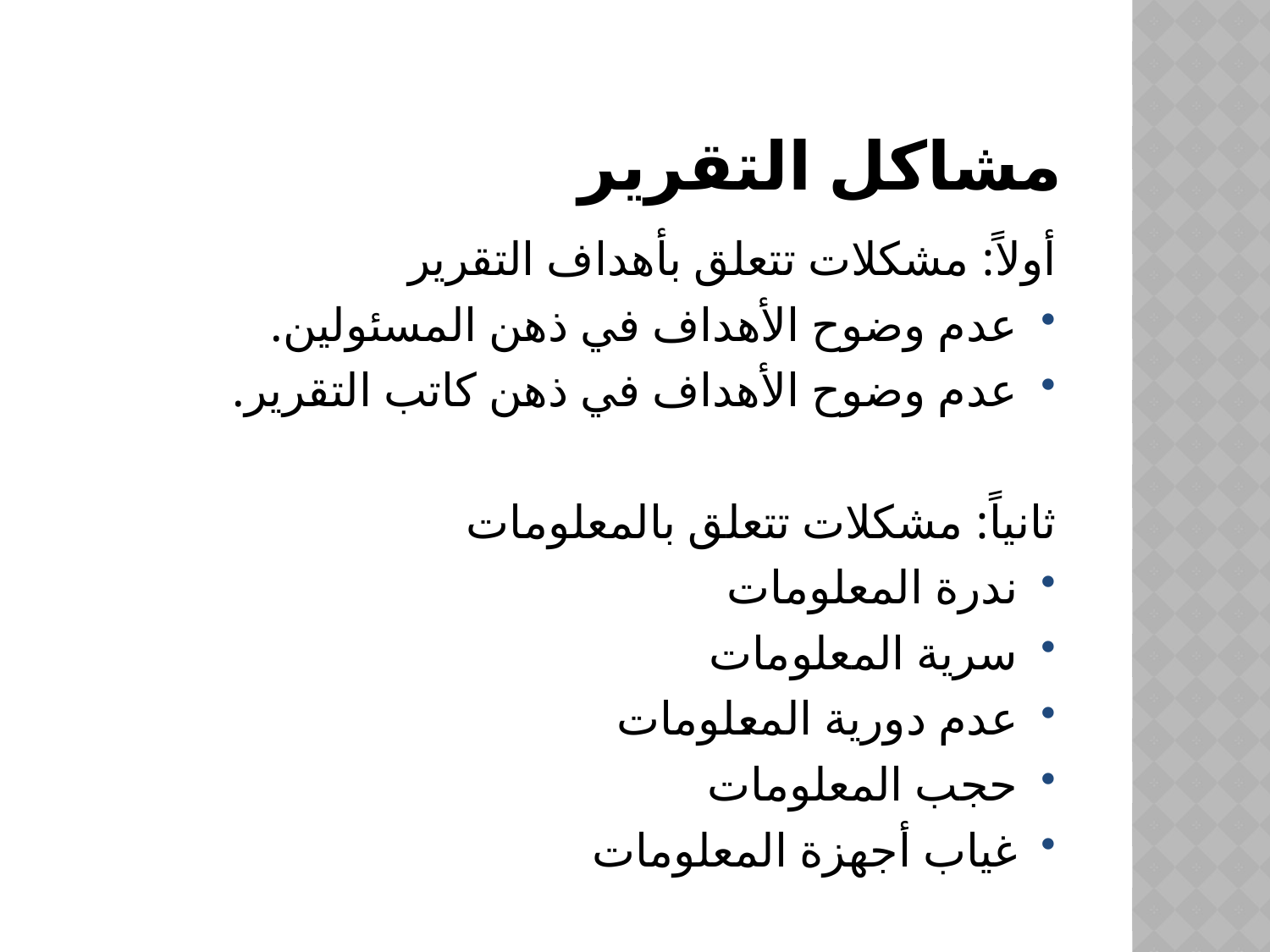

# مشاكل التقرير
أولاً: مشكلات تتعلق بأهداف التقرير
عدم وضوح الأهداف في ذهن المسئولين.
عدم وضوح الأهداف في ذهن كاتب التقرير.

ثانياً: مشكلات تتعلق بالمعلومات
ندرة المعلومات
سرية المعلومات
عدم دورية المعلومات
حجب المعلومات
غياب أجهزة المعلومات